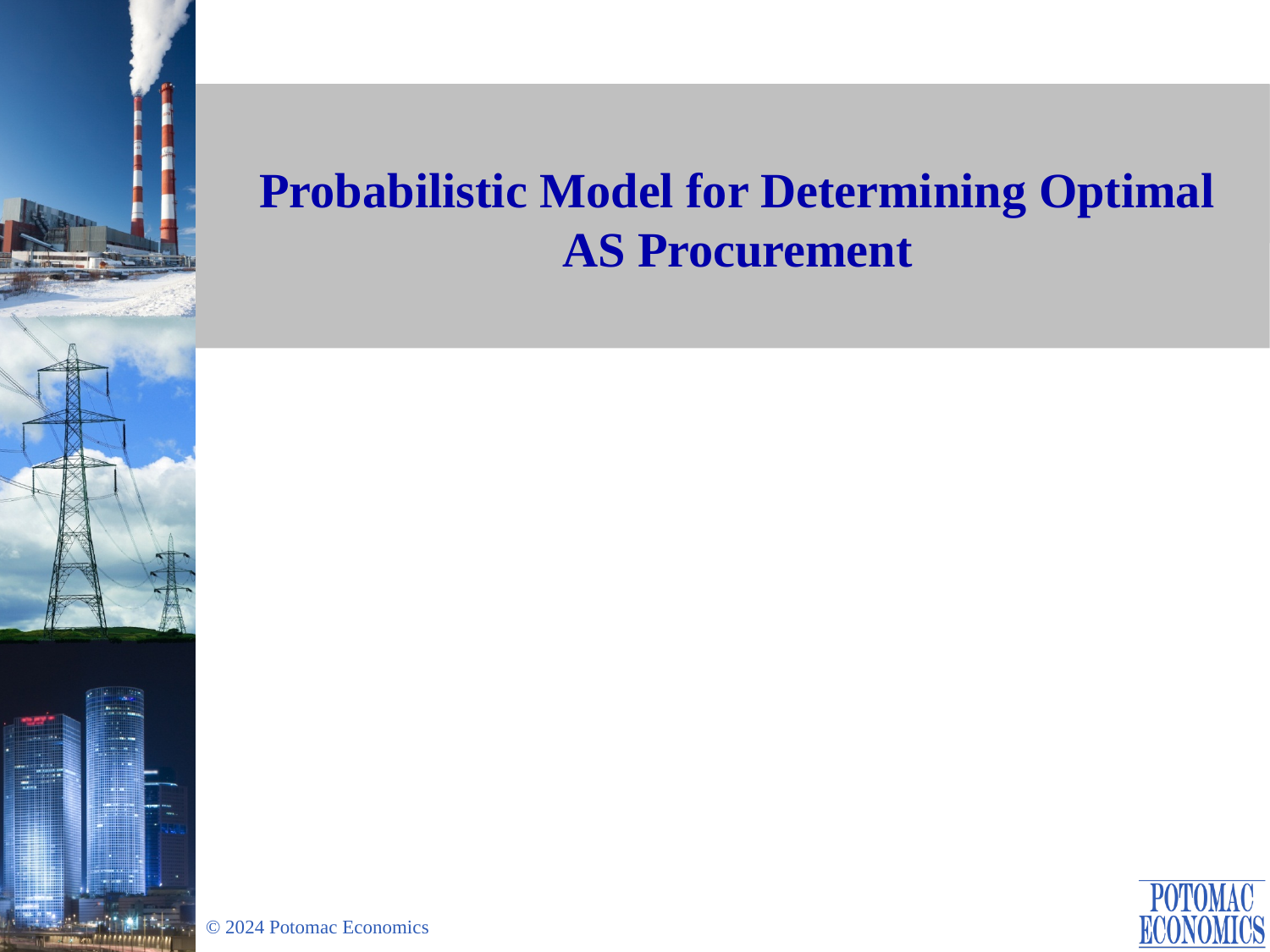

# Probabilistic Model for Determining Optimal AS Procurement
Andrew Reimers, Ph.D.
Deputy Director
Potomac Economics | ERCOT IMM

Technical Advisory Committee
June 24, 2024